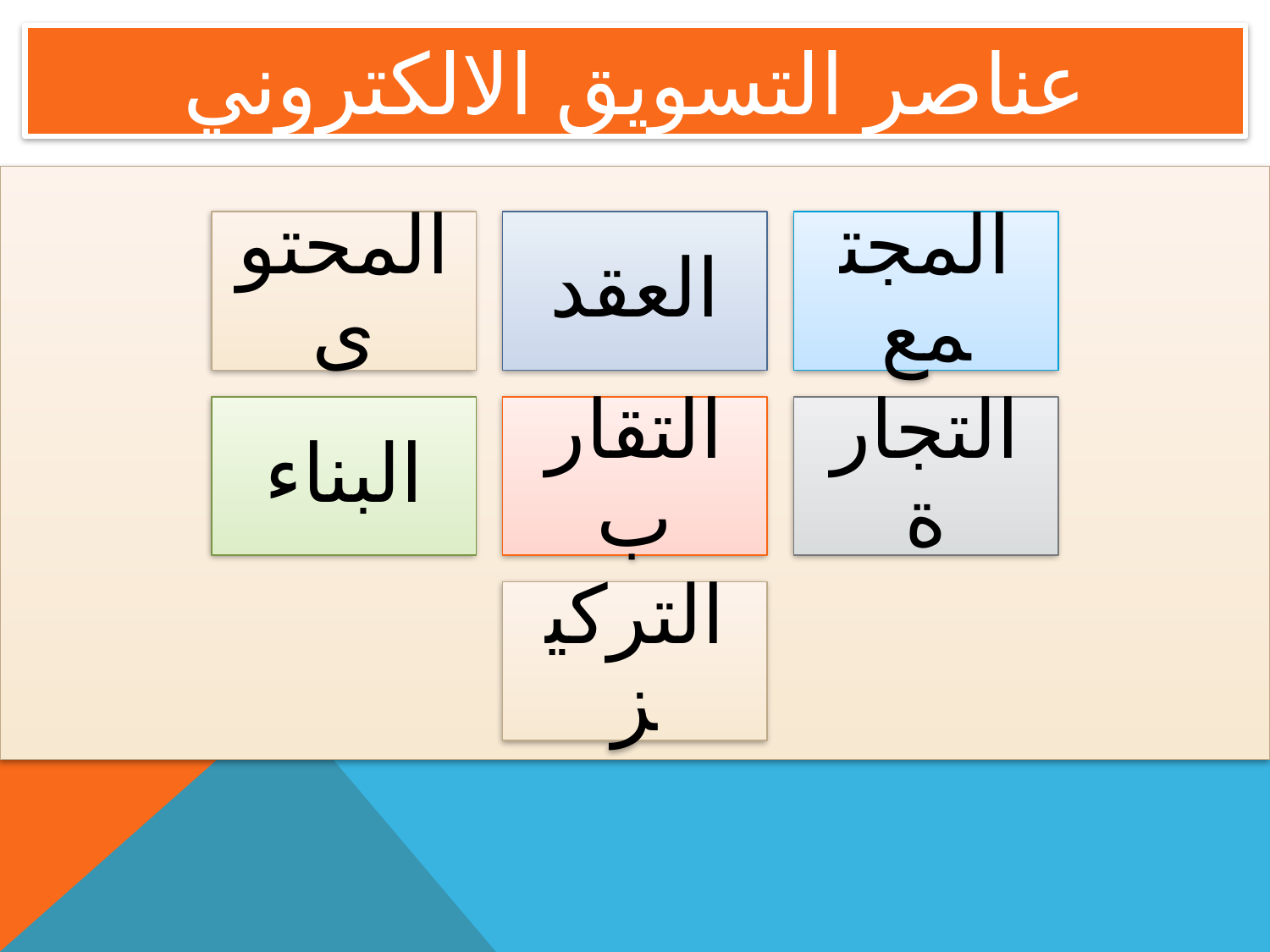

# عناصر التسويق الالكتروني

المحتوى
العقد
المجتمع
البناء
التقارب
التجارة
التركيز